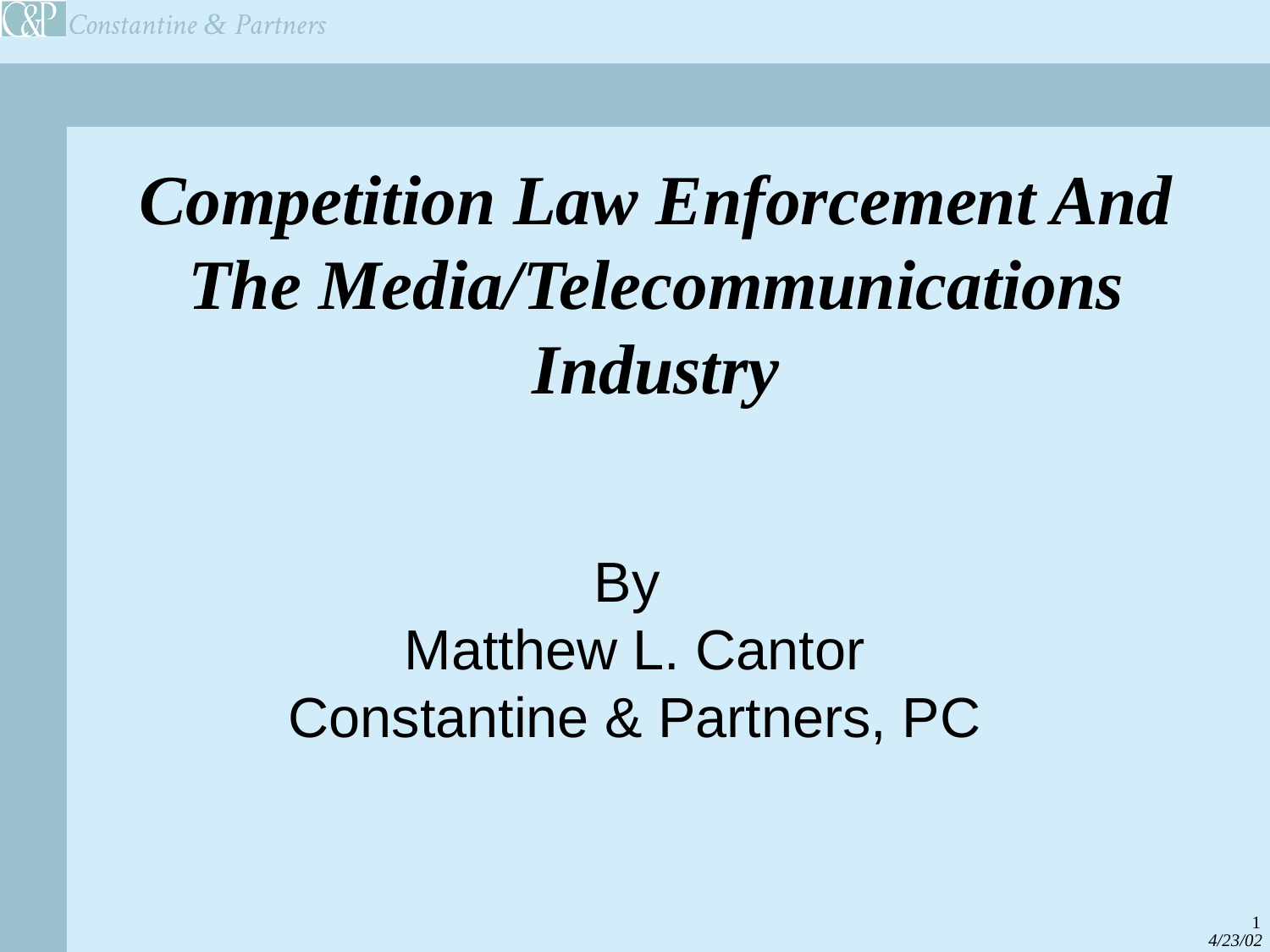

# Competition Law Enforcement And The Media/Telecommunications Industry
By
Matthew L. Cantor
Constantine & Partners, PC